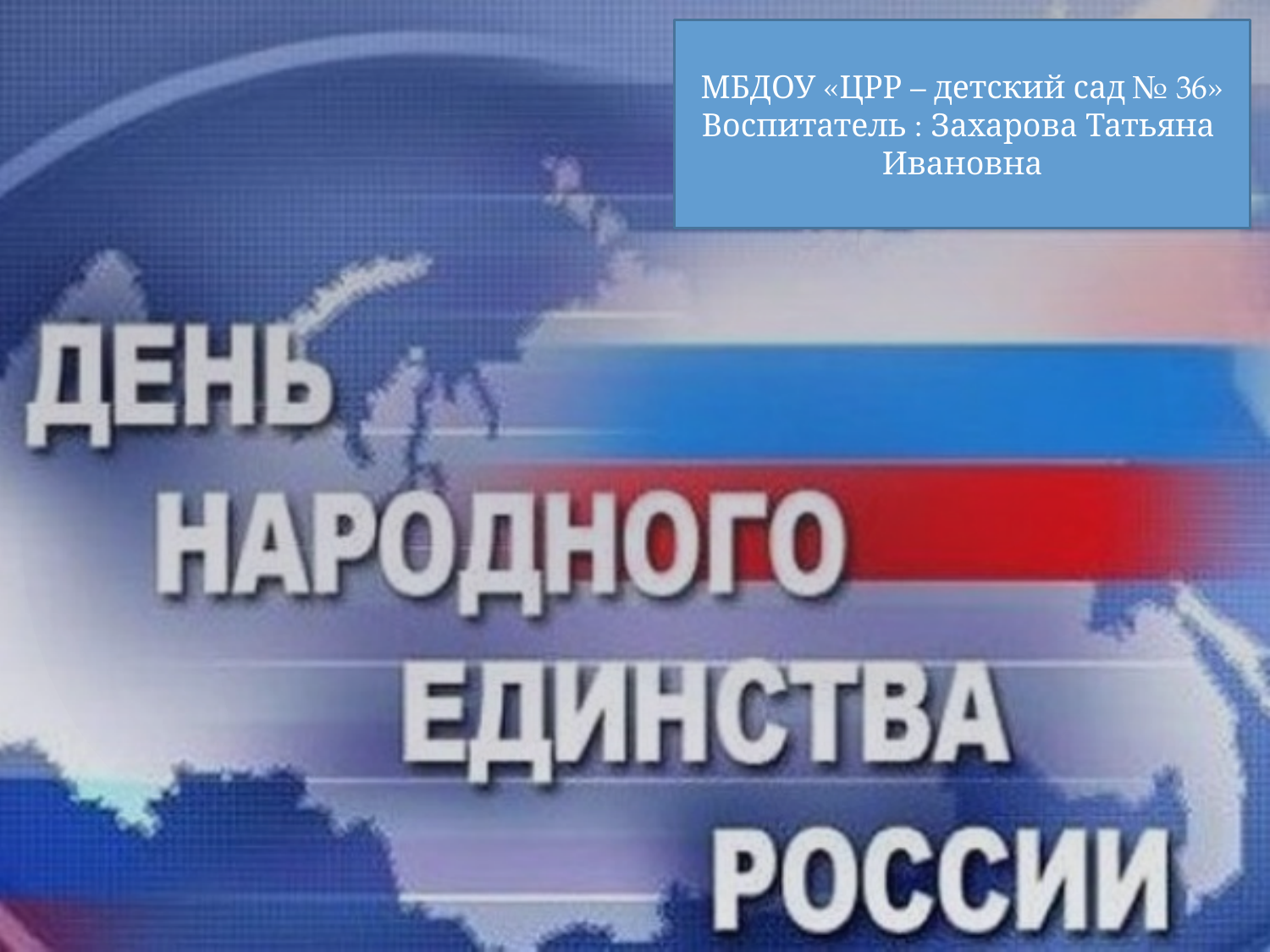

МБДОУ «ЦРР – детский сад № 36»
Воспитатель : Захарова Татьяна  Ивановна